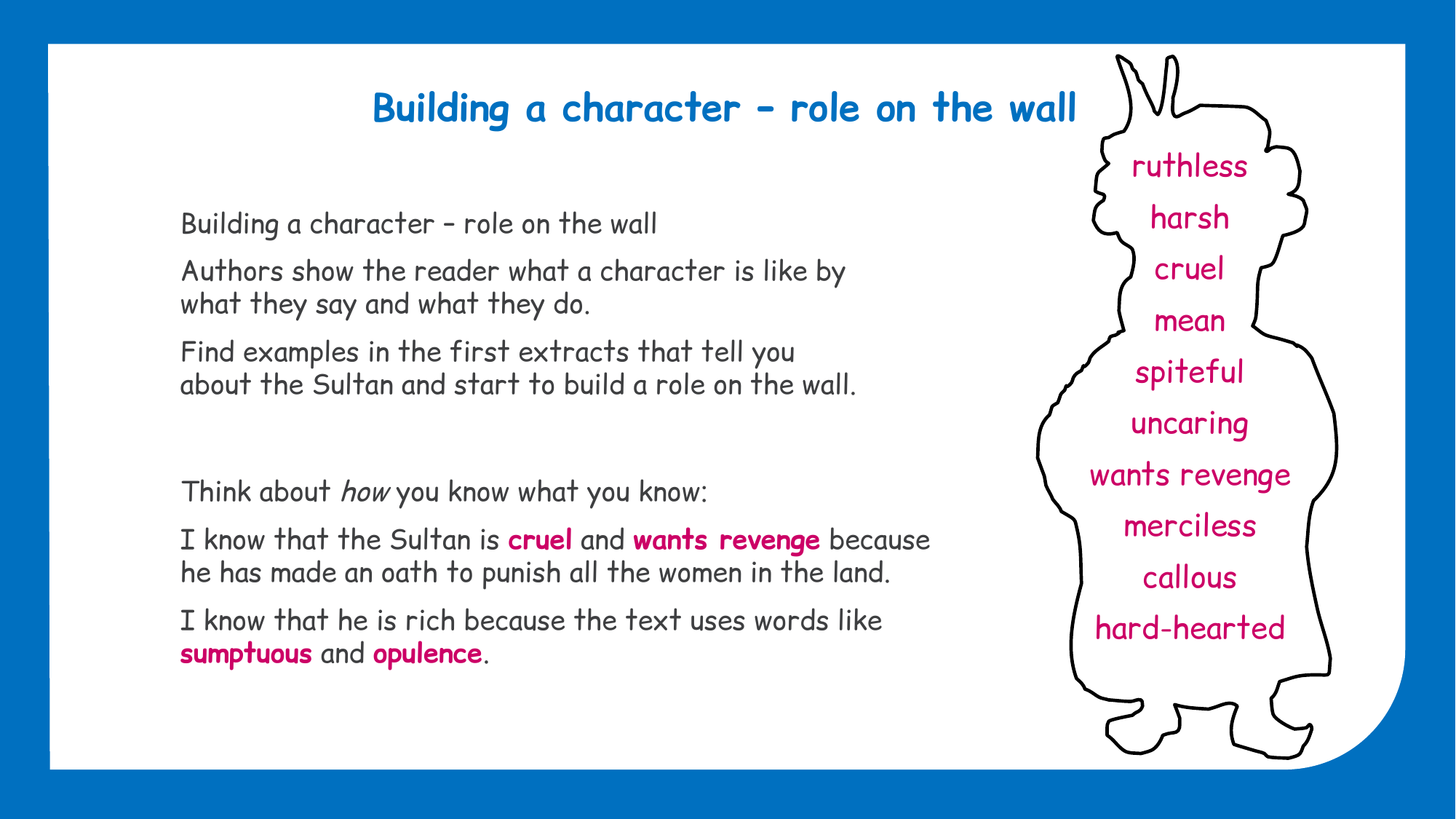

Building a character – role on the wall
ruthless
harsh
Building a character – role on the wall
Authors show the reader what a character is like by what they say and what they do.
Find examples in the first extracts that tell you about the Sultan and start to build a role on the wall.
cruel
mean
spiteful
uncaring
wants revenge
Think about how you know what you know:
I know that the Sultan is cruel and wants revenge because he has made an oath to punish all the women in the land.
I know that he is rich because the text uses words like sumptuous and opulence.
merciless
callous
hard-hearted